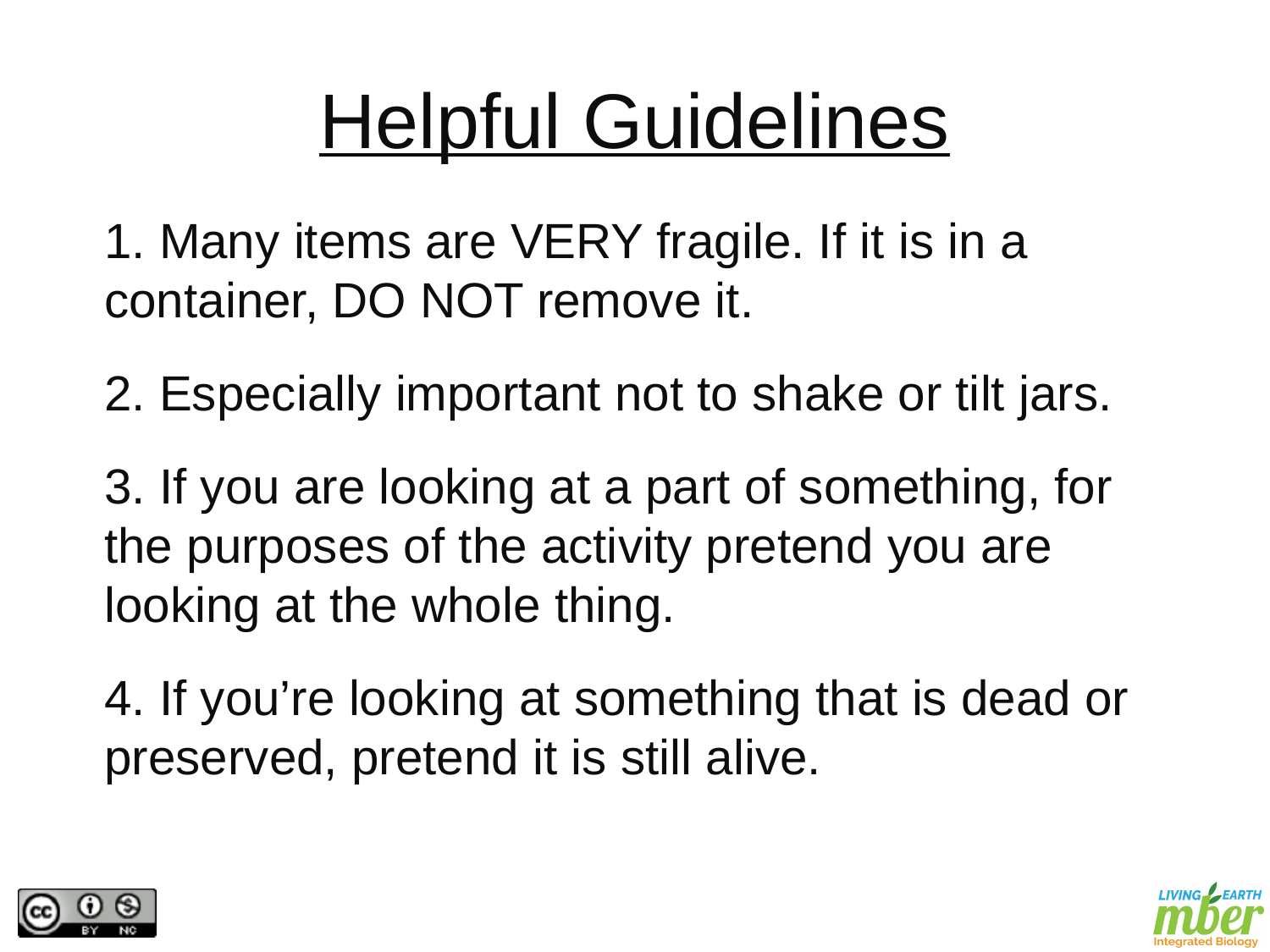

# Helpful Guidelines
1. Many items are VERY fragile. If it is in a container, DO NOT remove it.

2. Especially important not to shake or tilt jars.

3. If you are looking at a part of something, for the purposes of the activity pretend you are looking at the whole thing.

4. If you’re looking at something that is dead or preserved, pretend it is still alive.